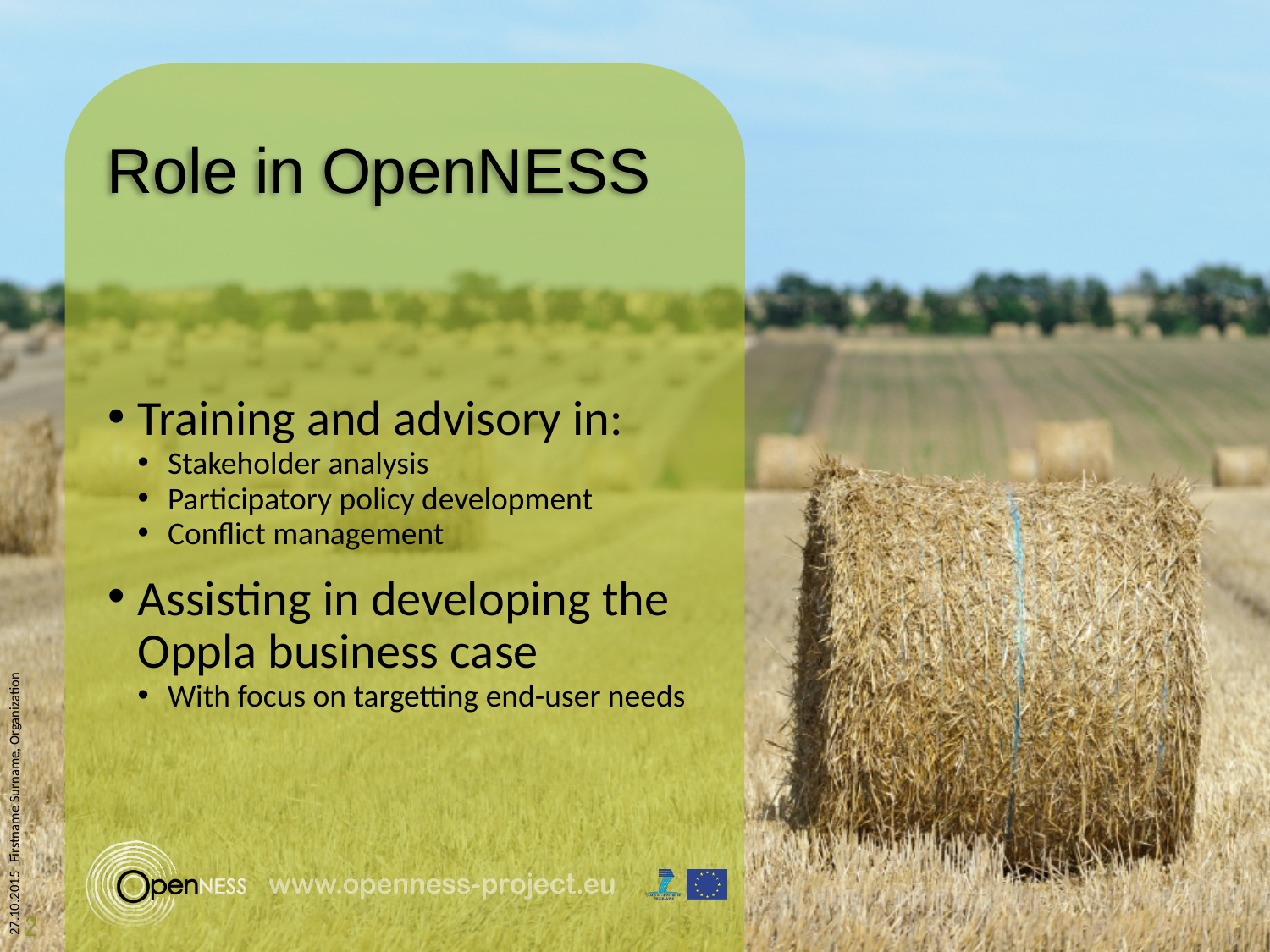

# Role in OpenNESS
Training and advisory in:
Stakeholder analysis
Participatory policy development
Conflict management
Assisting in developing the Oppla business case
With focus on targetting end-user needs
Firstname Surname, Organization
2
27.10.2015